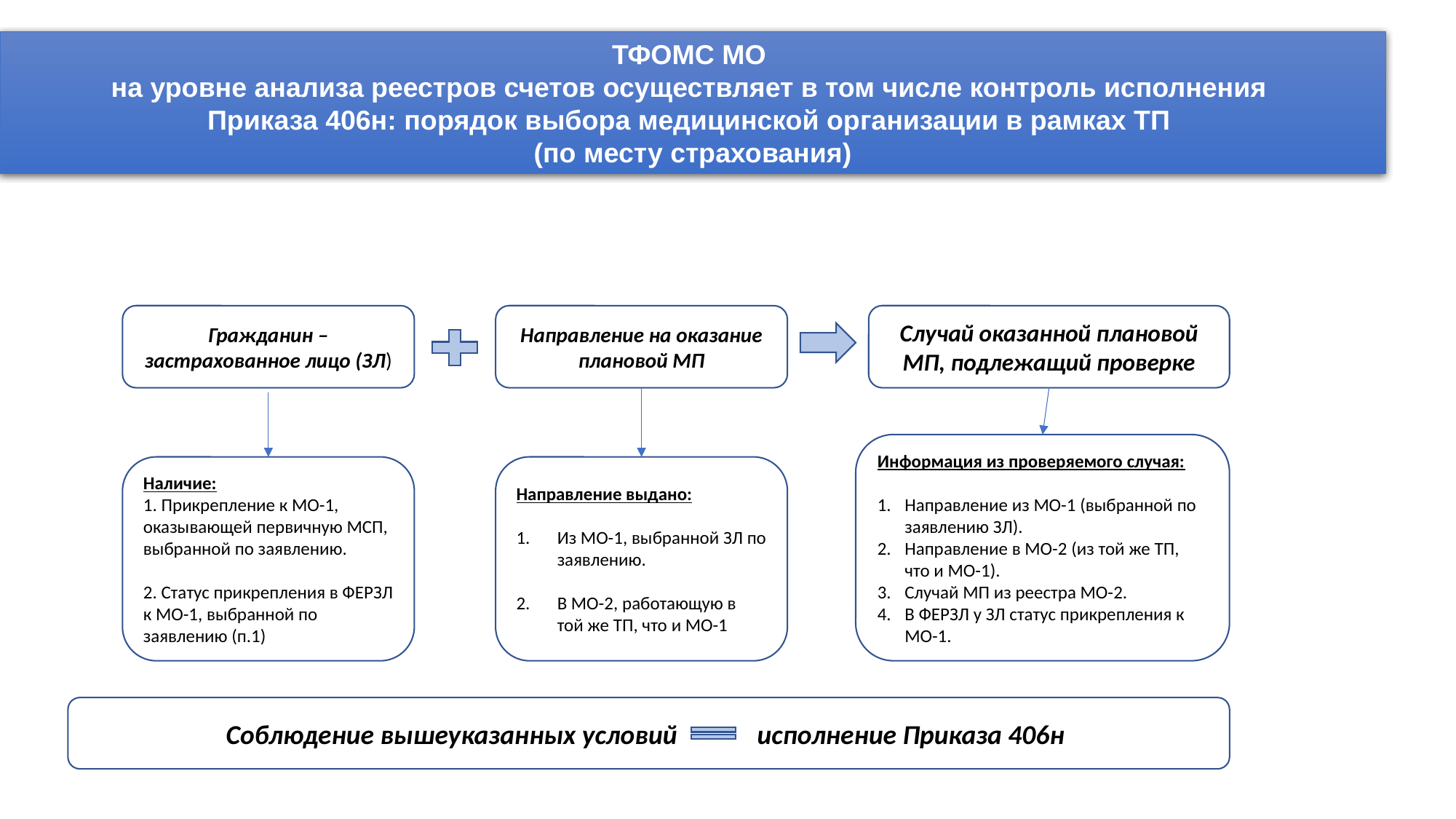

ТФОМС МО
на уровне анализа реестров счетов осуществляет в том числе контроль исполнения
Приказа 406н: порядок выбора медицинской организации в рамках ТП
(по месту страхования)

Гражданин – застрахованное лицо (ЗЛ)
Случай оказанной плановой МП, подлежащий проверке
Направление на оказание плановой МП

Информация из проверяемого случая:

Направление из МО-1 (выбранной по заявлению ЗЛ).
Направление в МО-2 (из той же ТП, что и МО-1).
Случай МП из реестра МО-2.
В ФЕРЗЛ у ЗЛ статус прикрепления к МО-1.
Наличие:
1. Прикрепление к МО-1, оказывающей первичную МСП, выбранной по заявлению.

2. Статус прикрепления в ФЕРЗЛ к МО-1, выбранной по заявлению (п.1)
Направление выдано:

Из МО-1, выбранной ЗЛ по заявлению.

В МО-2, работающую в той же ТП, что и МО-1
Соблюдение вышеуказанных условий             исполнение Приказа 406н